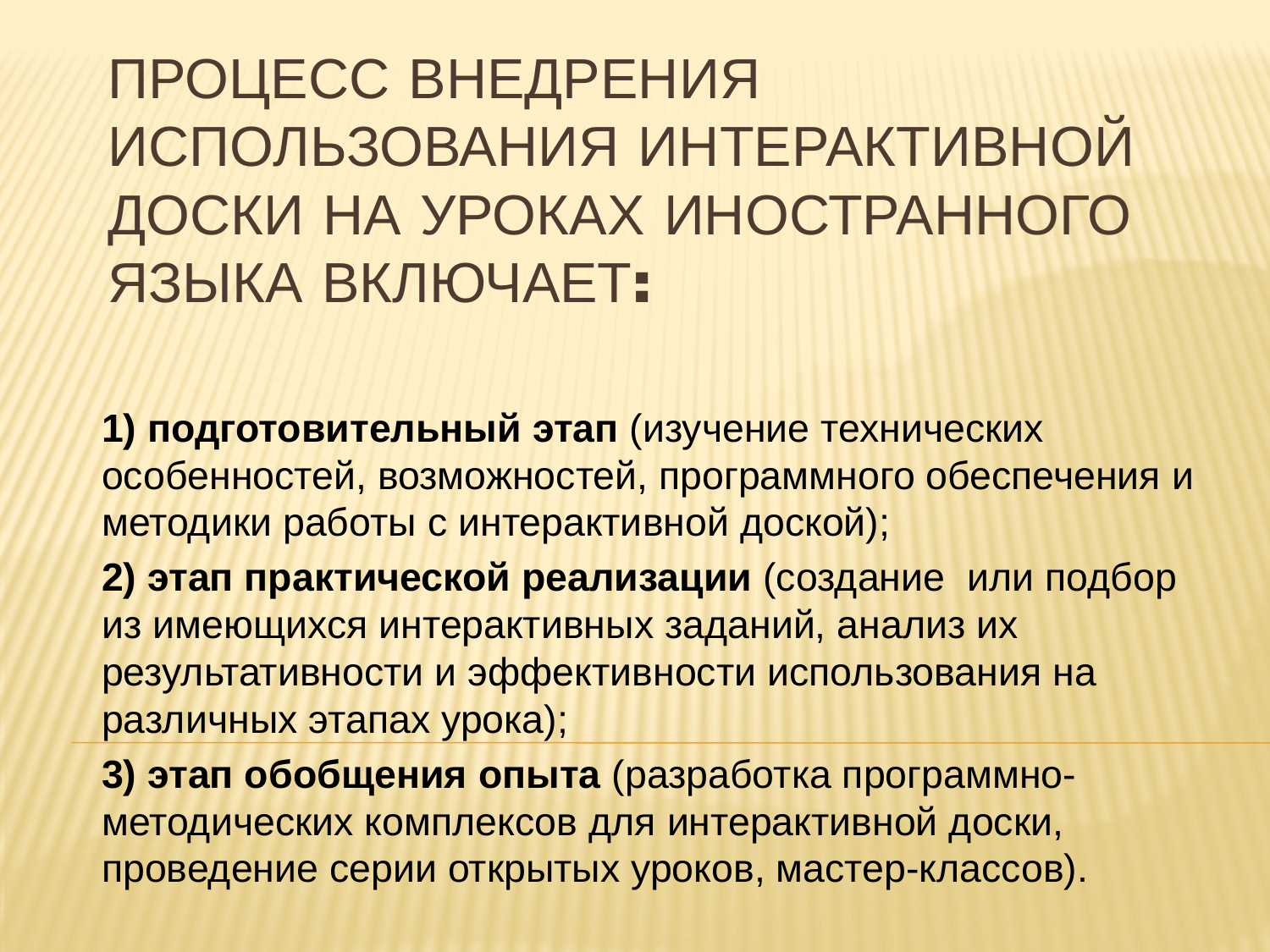

# Процесс внедрения использования интерактивной доски на уроках иностранного языка включает:
1) подготовительный этап (изучение технических особенностей, возможностей, программного обеспечения и  методики работы с интерактивной доской);
2) этап практической реализации (создание  или подбор из имеющихся интерактивных заданий, анализ их результативности и эффективности использования на различных этапах урока);
3) этап обобщения опыта (разработка программно-методических комплексов для интерактивной доски, проведение серии открытых уроков, мастер-классов).